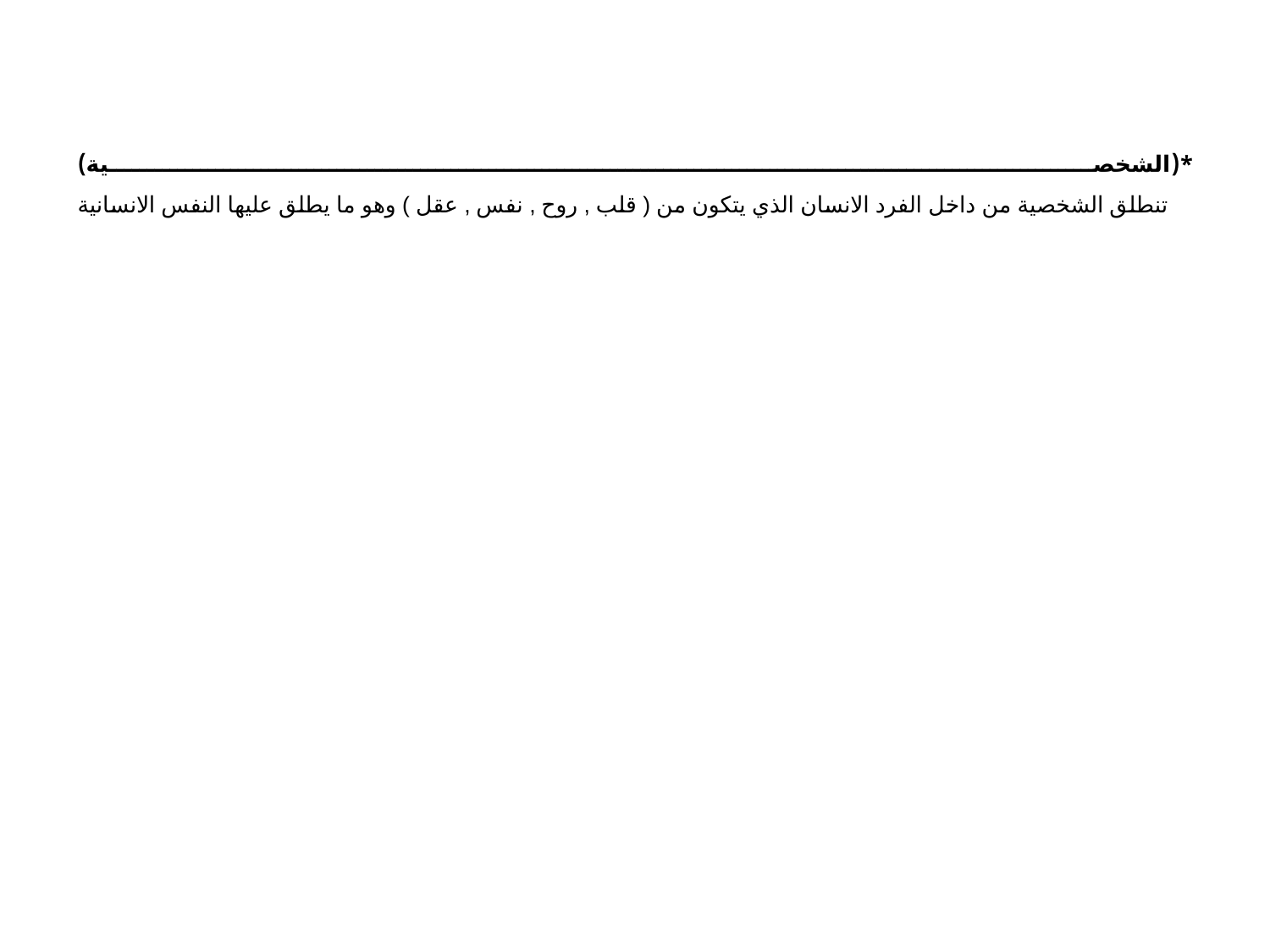

# *(الشخصية) تنطلق الشخصية من داخل الفرد الانسان الذي يتكون من ( قلب , روح , نفس , عقل ) وهو ما يطلق عليها النفس الانسانية